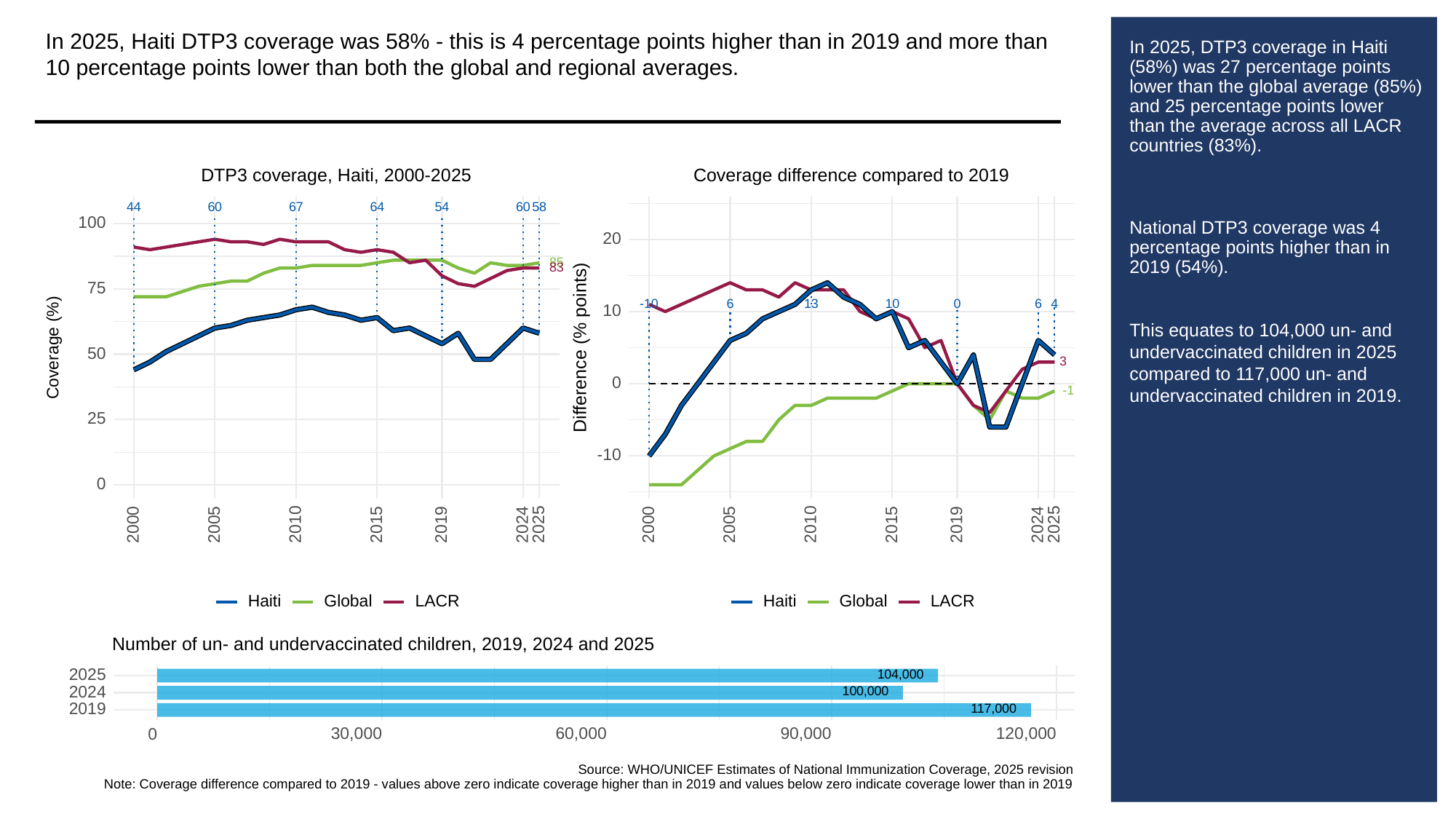

In 2025, Haiti DTP3 coverage was 58% - this is 4 percentage points higher than in 2019 and more than 10 percentage points lower than both the global and regional averages.
# In 2025, DTP3 coverage in Haiti (58%) was 27 percentage points lower than the global average (85%) and 25 percentage points lower than the average across all LACR countries (83%).

National DTP3 coverage was 4 percentage points higher than in 2019 (54%).

This equates to 104,000 un- and undervaccinated children in 2025 compared to 117,000 un- and undervaccinated children in 2019.

Coverage difference compared to 2019
DTP3 coverage, Haiti, 2000-2025

60
67
64
60
58
54
44

100

20

85

83

75

13
-10
6
10
0
6
4
10

Difference (% points)
Coverage (%)

50

3
0

-1

25

-10

0

2000
2005
2010
2015
2019
2024
2025
2000
2005
2010
2015
2019
2024
2025
Global
LACR
Global
LACR
Haiti
Haiti

Number of un- and undervaccinated children, 2019, 2024 and 2025

104,000
2025

100,000
2024

117,000
2019

30,000
60,000
90,000
120,000
0
Source: WHO/UNICEF Estimates of National Immunization Coverage, 2025 revision
Note: Coverage difference compared to 2019 - values above zero indicate coverage higher than in 2019 and values below zero indicate coverage lower than in 2019